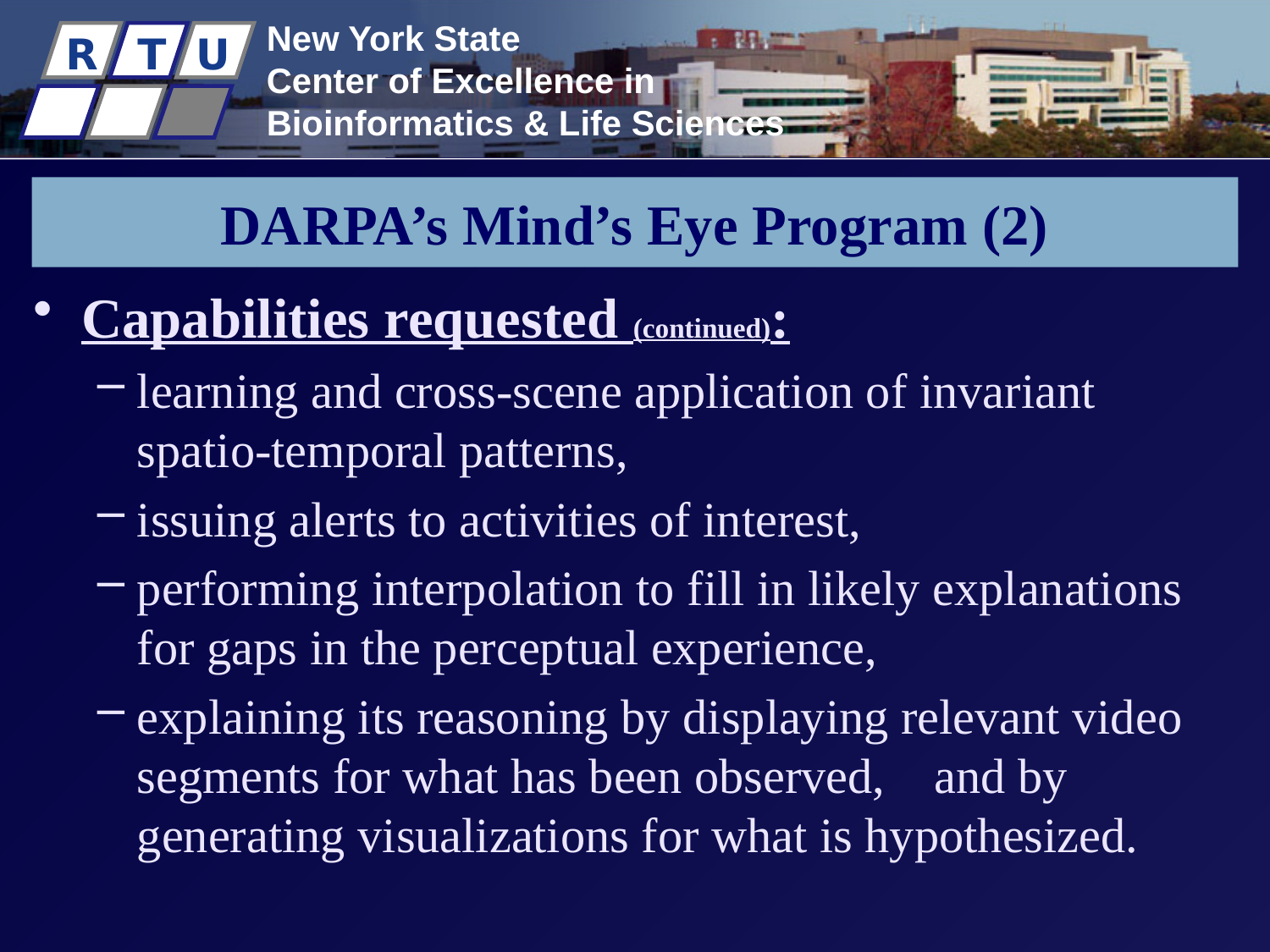

# DARPA’s Mind’s Eye Program (2)
Capabilities requested (continued):
learning and cross-scene application of invariant spatio-temporal patterns,
issuing alerts to activities of interest,
performing interpolation to fill in likely explanations for gaps in the perceptual experience,
explaining its reasoning by displaying relevant video segments for what has been observed,    and by generating visualizations for what is hypothesized.